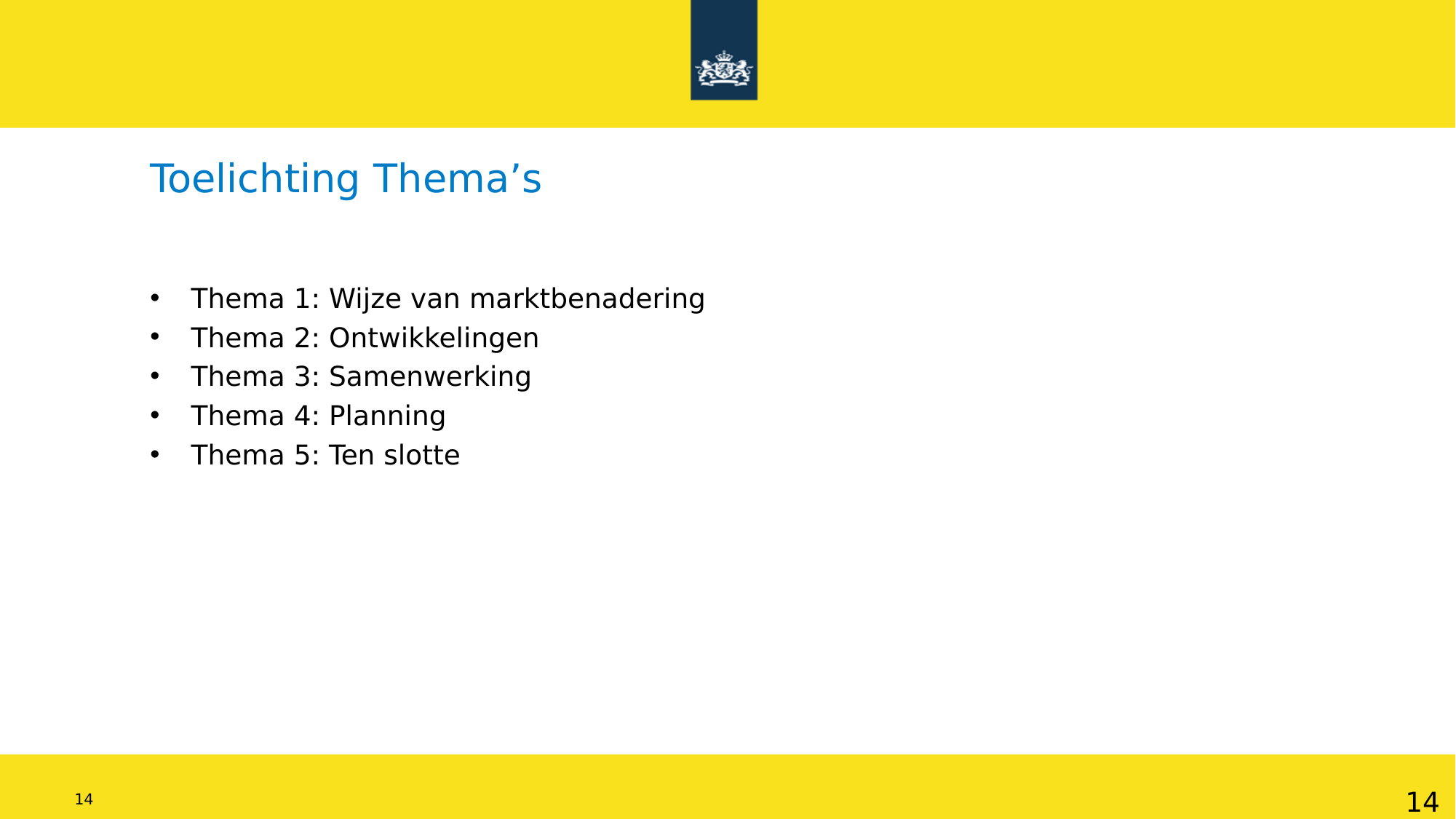

Toelichting Thema’s
Thema 1: Wijze van marktbenadering
Thema 2: Ontwikkelingen
Thema 3: Samenwerking
Thema 4: Planning
Thema 5: Ten slotte

14